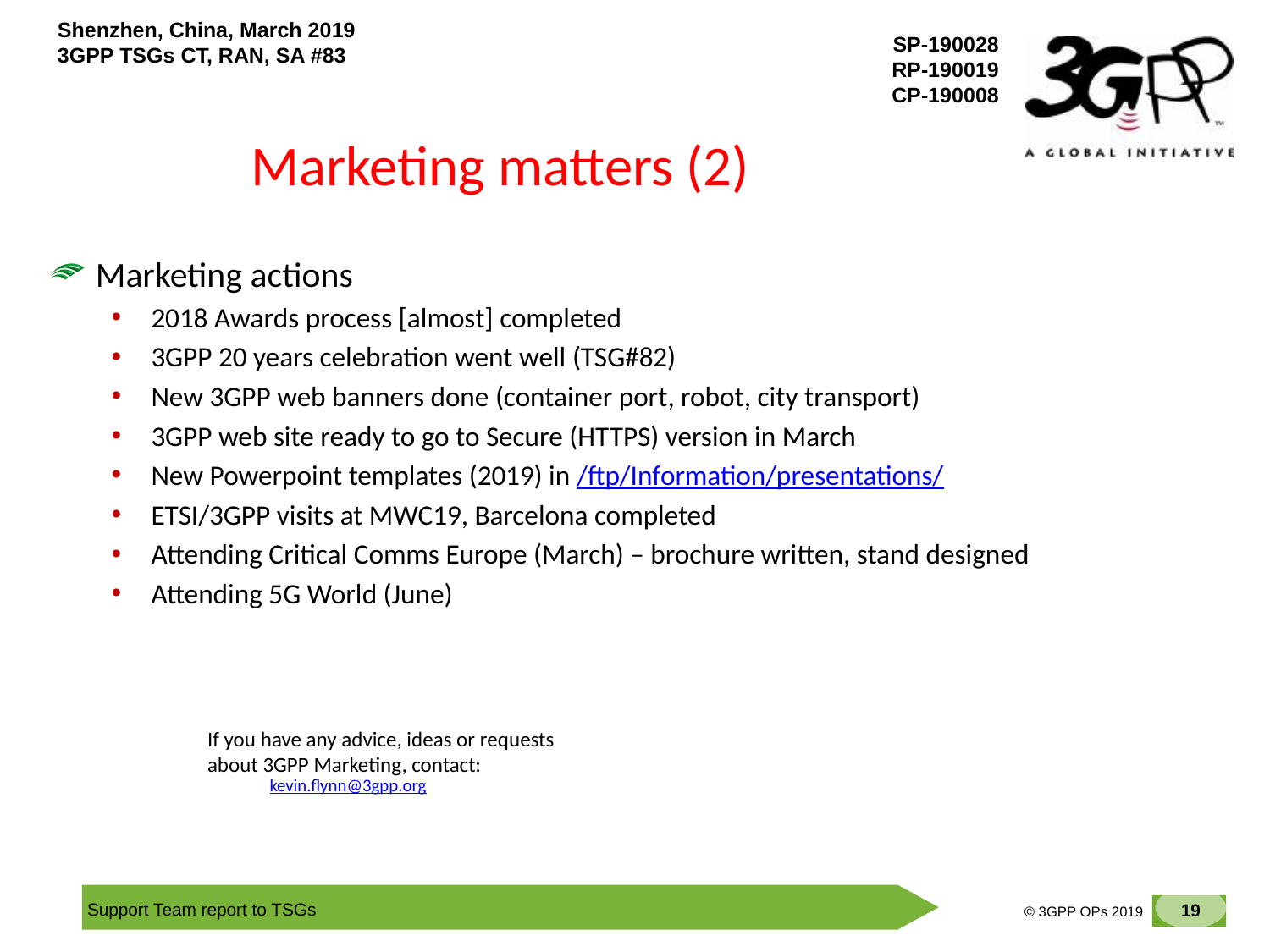

# Marketing matters (2)
Marketing actions
2018 Awards process [almost] completed
3GPP 20 years celebration went well (TSG#82)
New 3GPP web banners done (container port, robot, city transport)
3GPP web site ready to go to Secure (HTTPS) version in March
New Powerpoint templates (2019) in /ftp/Information/presentations/
ETSI/3GPP visits at MWC19, Barcelona completed
Attending Critical Comms Europe (March) – brochure written, stand designed
Attending 5G World (June)

If you have any advice, ideas or requests
about 3GPP Marketing, contact:
kevin.flynn@3gpp.org

19